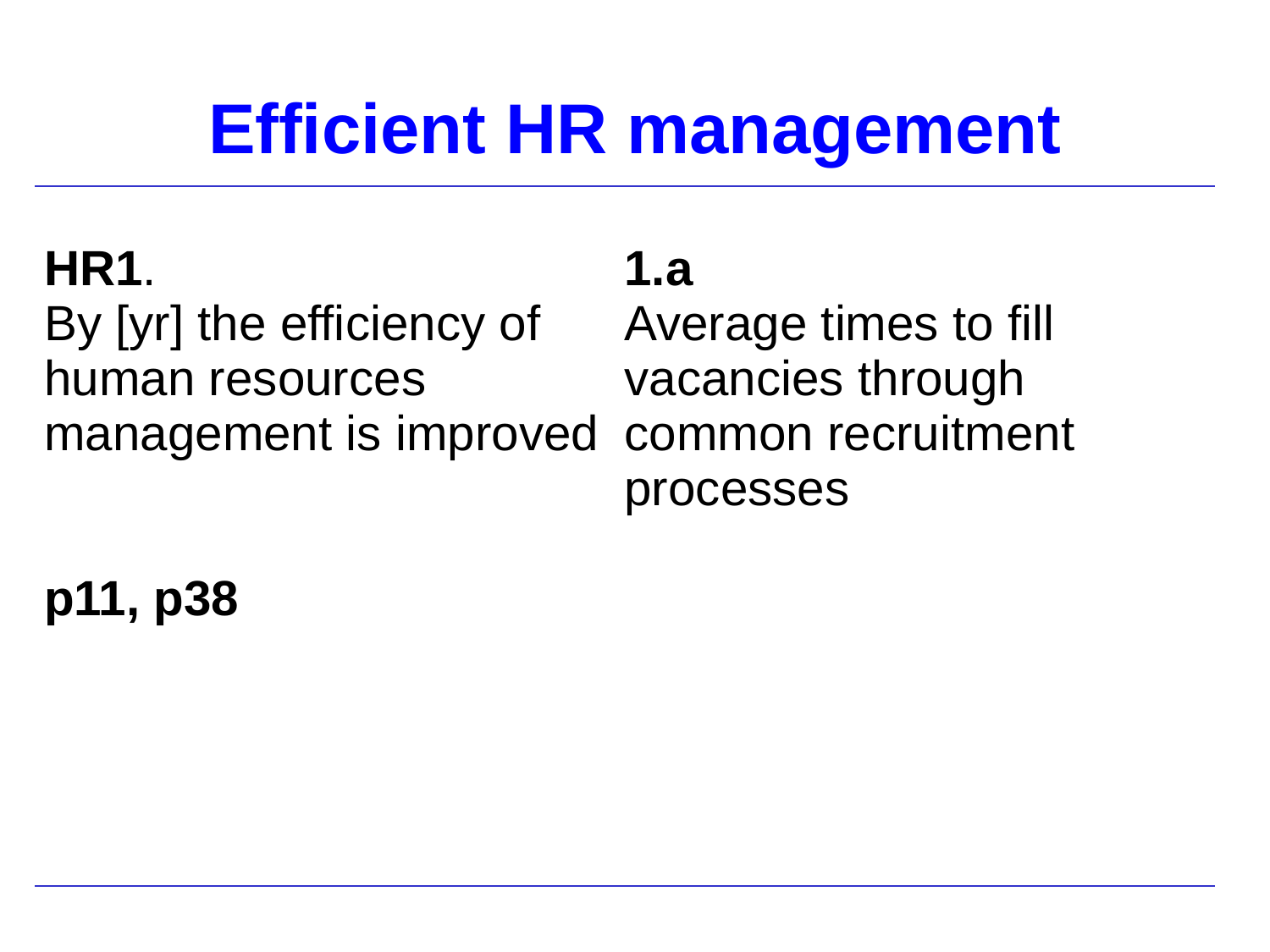

# Efficient HR management
| HR1. By [yr] the efficiency of human resources management is improved p11, p38 | 1.a Average times to fill vacancies through common recruitment processes |
| --- | --- |